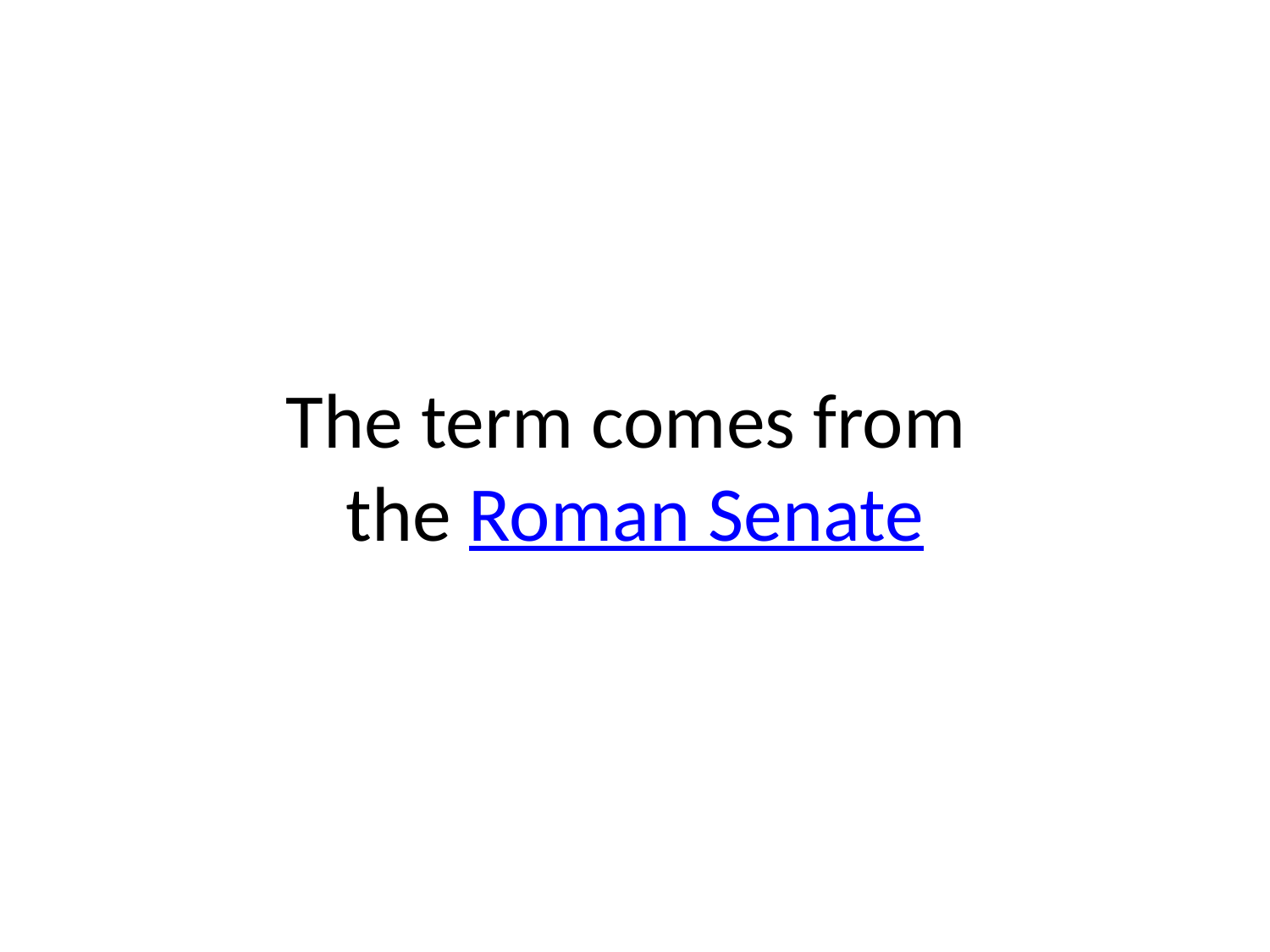

# The term comes from the Roman Senate